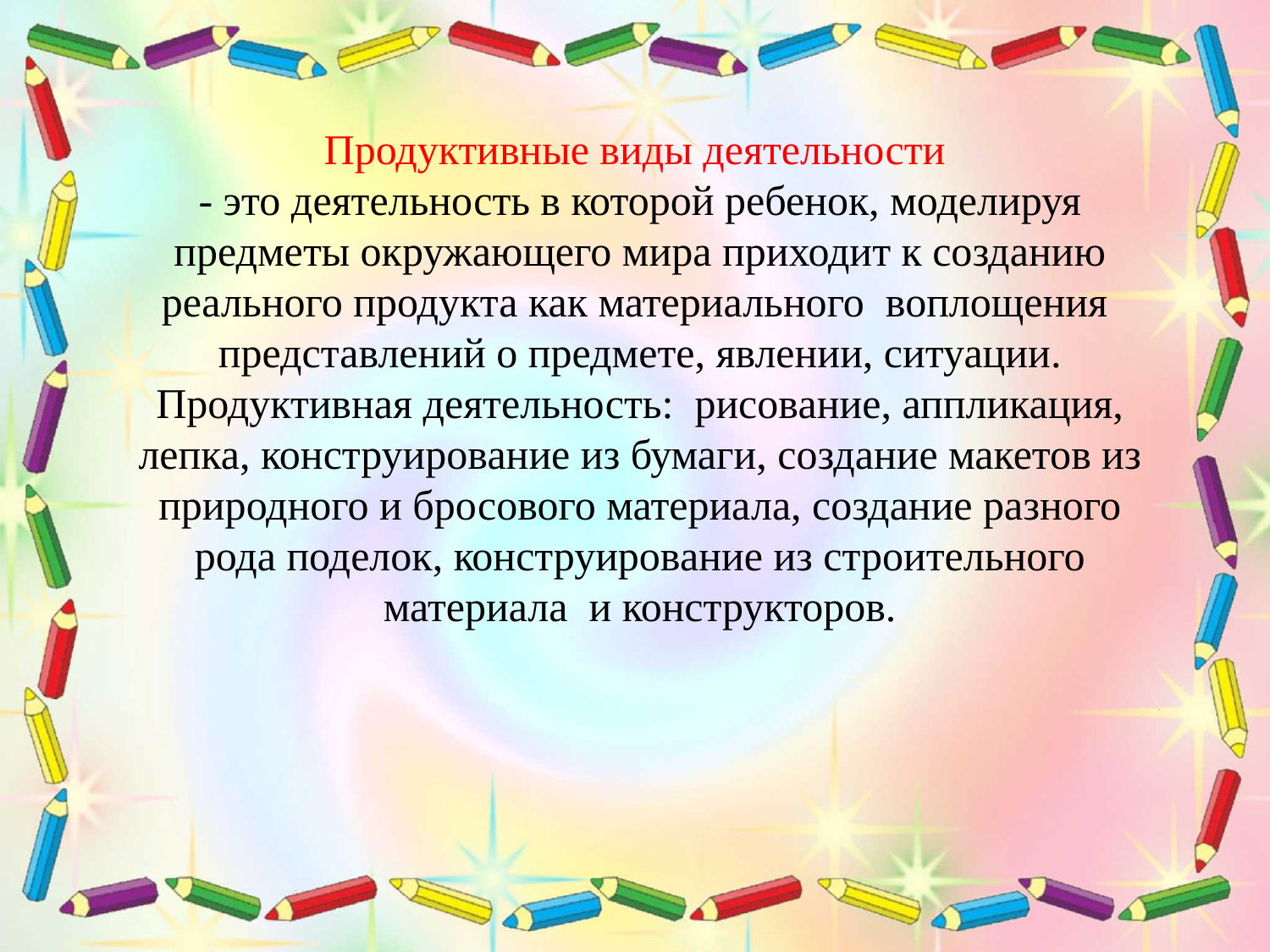

Продуктивные виды деятельности
- это деятельность в которой ребенок, моделируя предметы окружающего мира приходит к созданию реального продукта как материального  воплощения  представлений о предмете, явлении, ситуации. Продуктивная деятельность:  рисование, аппликация, лепка, конструирование из бумаги, создание макетов из природного и бросового материала, создание разного рода поделок, конструирование из строительного материала  и конструкторов.